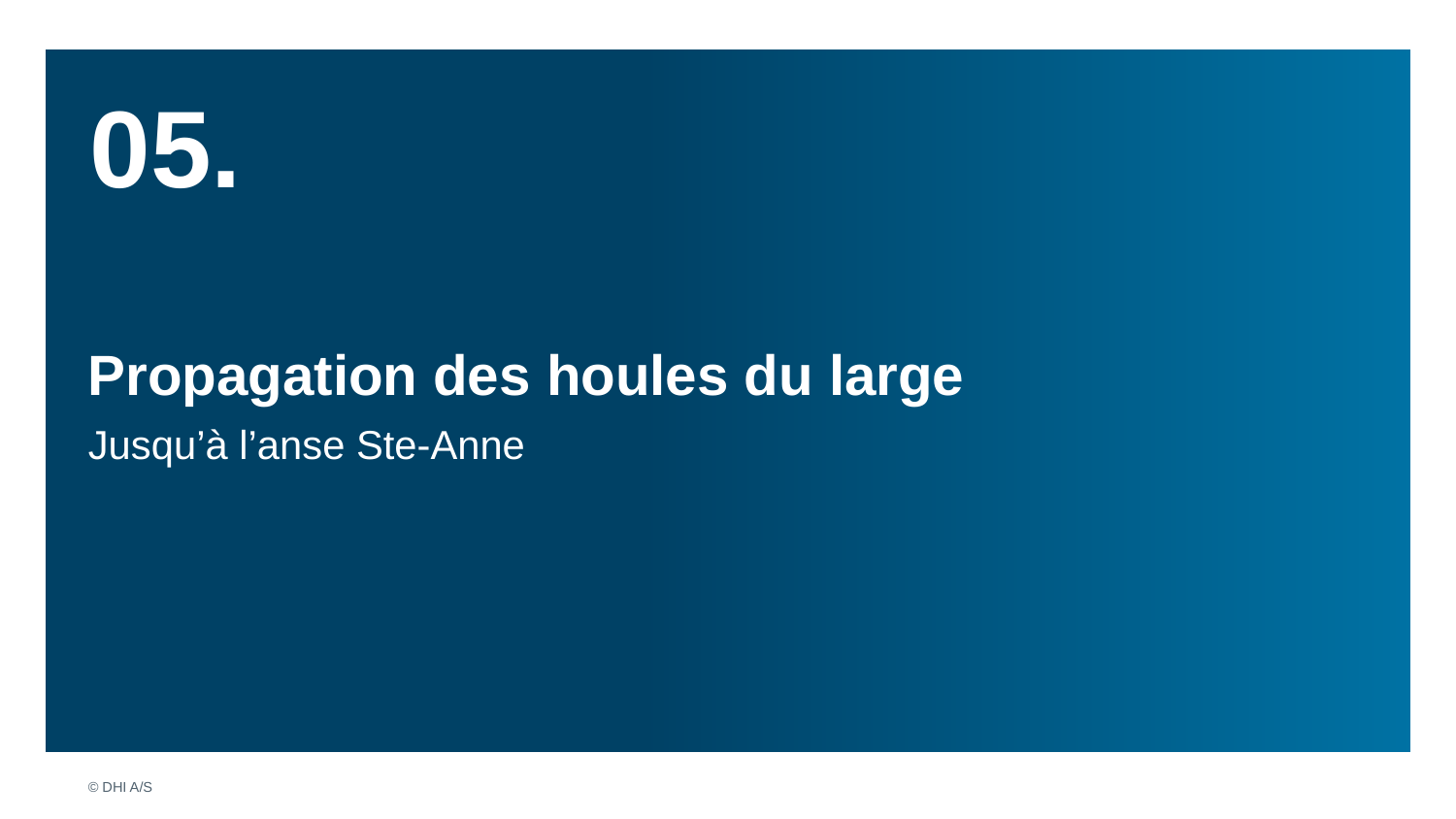

# 05.
Propagation des houles du large
Jusqu’à l’anse Ste-Anne
© DHI A/S